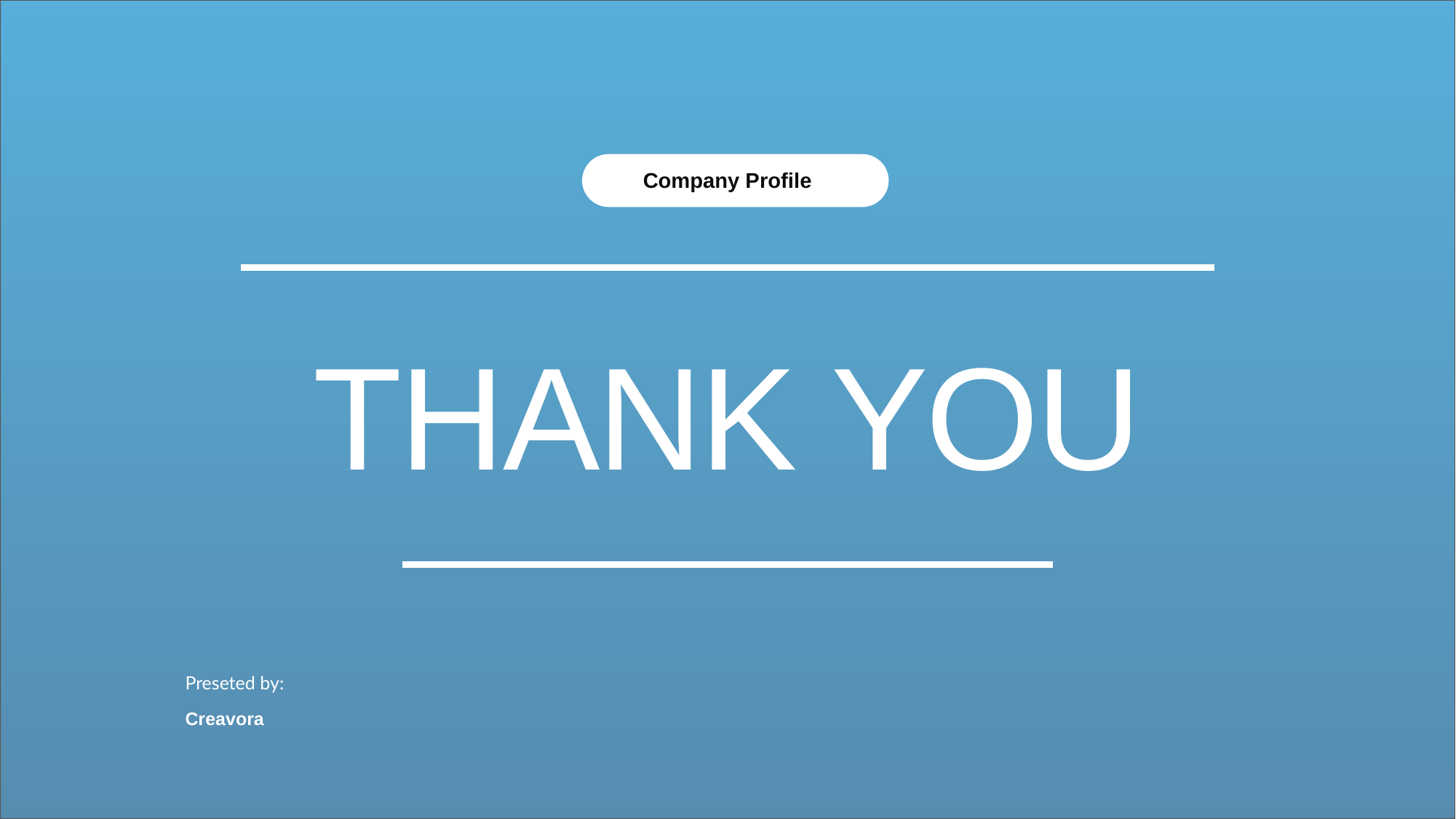

Company Profile

THANK YOU
Preseted by:
Creavora